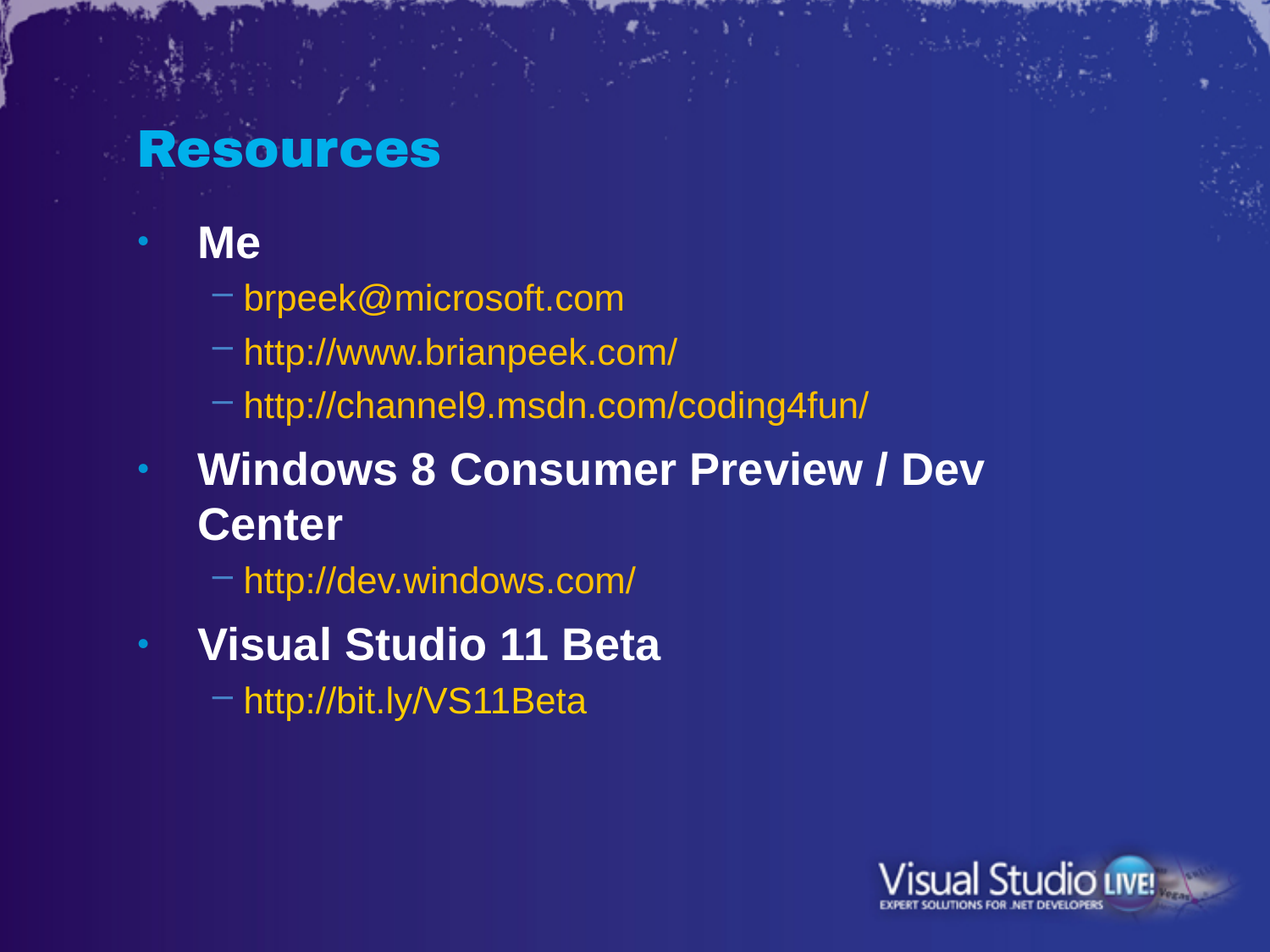

# Resources
Me
brpeek@microsoft.com
http://www.brianpeek.com/
http://channel9.msdn.com/coding4fun/
Windows 8 Consumer Preview / Dev Center
http://dev.windows.com/
Visual Studio 11 Beta
http://bit.ly/VS11Beta